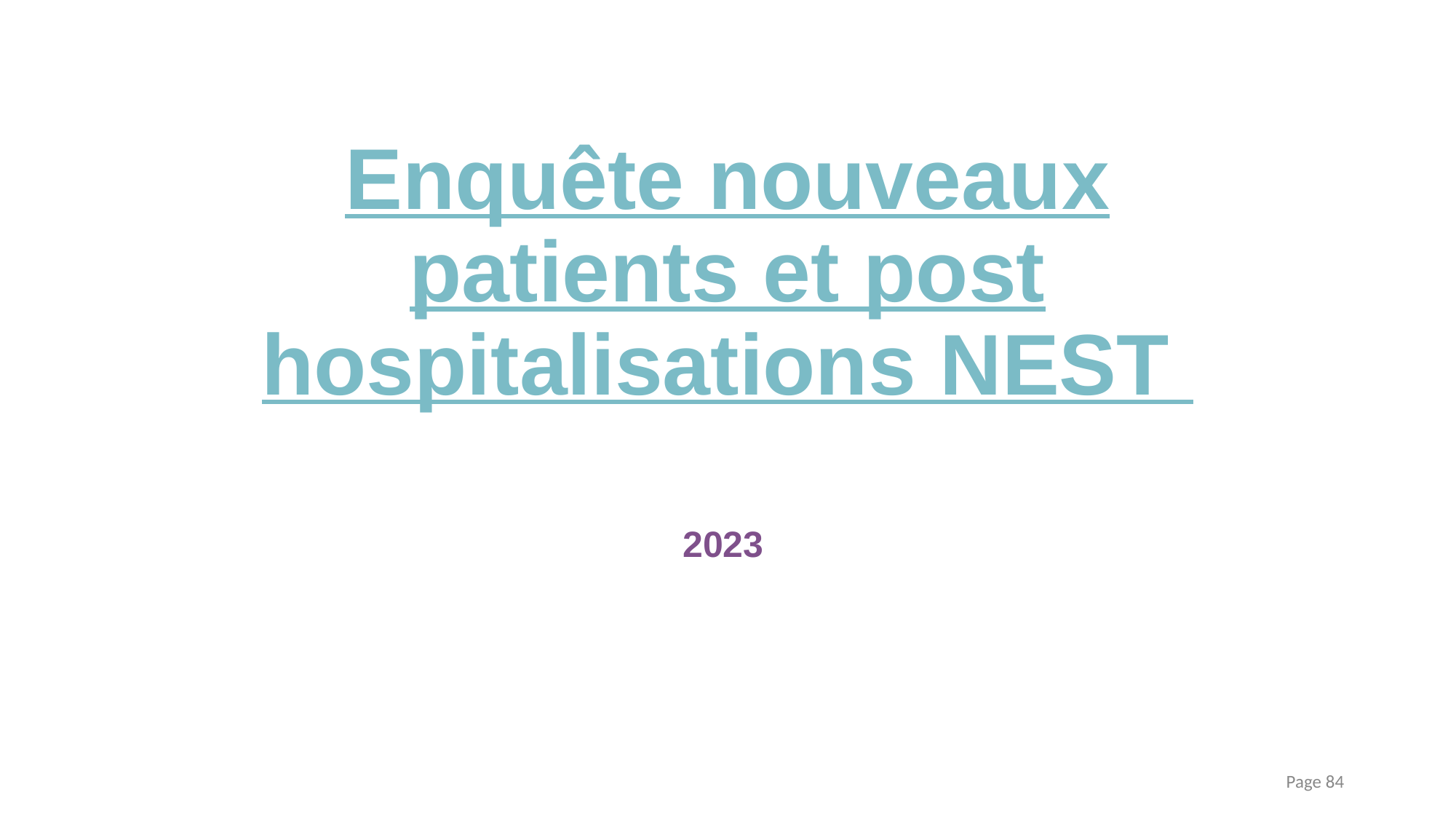

# Enquête nouveaux patients et post hospitalisations NEST
2023
Page 84